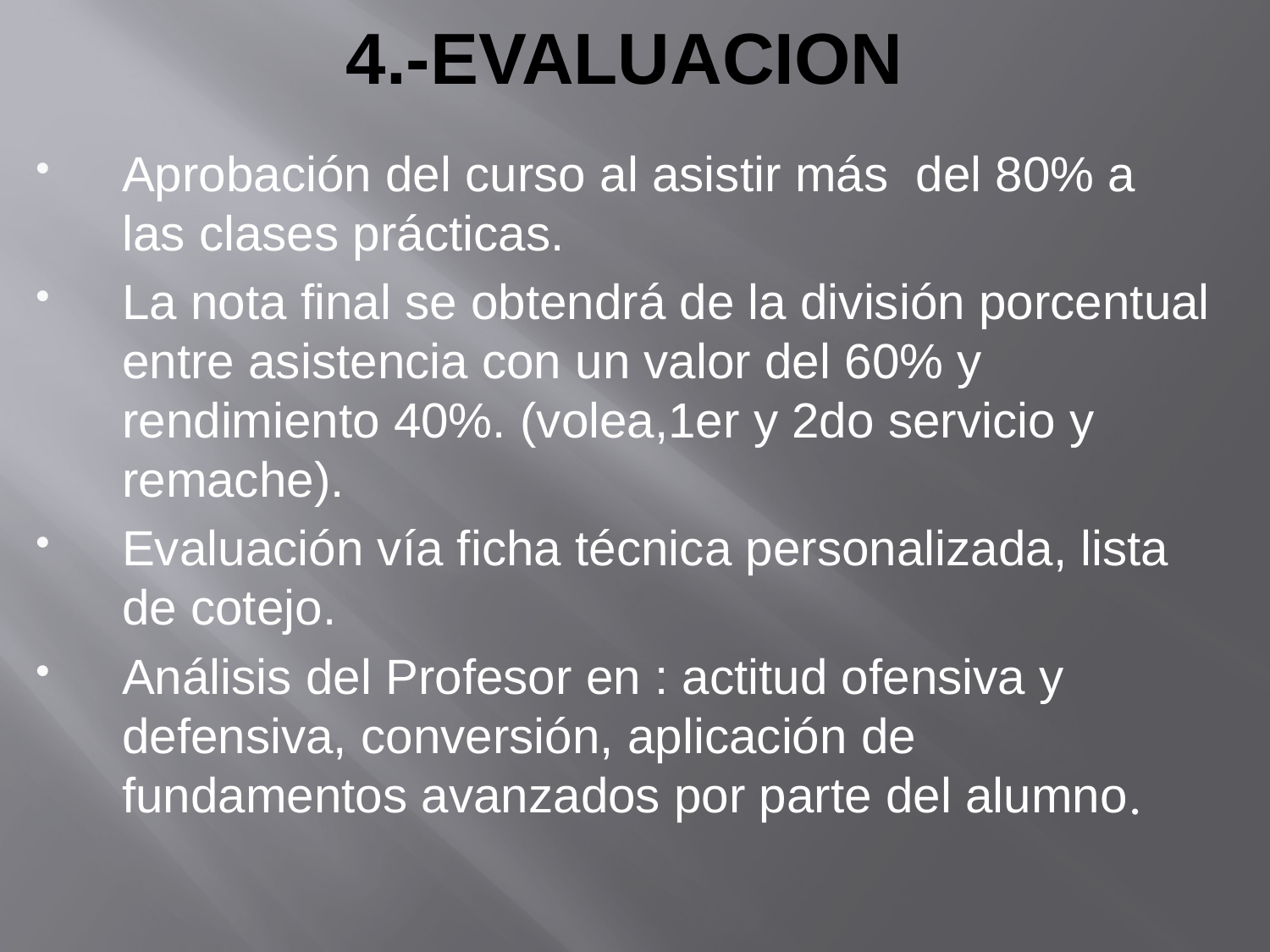

# 4.-EVALUACION
Aprobación del curso al asistir más  del 80% a las clases prácticas.
La nota final se obtendrá de la división porcentual entre asistencia con un valor del 60% y rendimiento 40%. (volea,1er y 2do servicio y remache).
Evaluación vía ficha técnica personalizada, lista de cotejo.
Análisis del Profesor en : actitud ofensiva y defensiva, conversión, aplicación de fundamentos avanzados por parte del alumno.